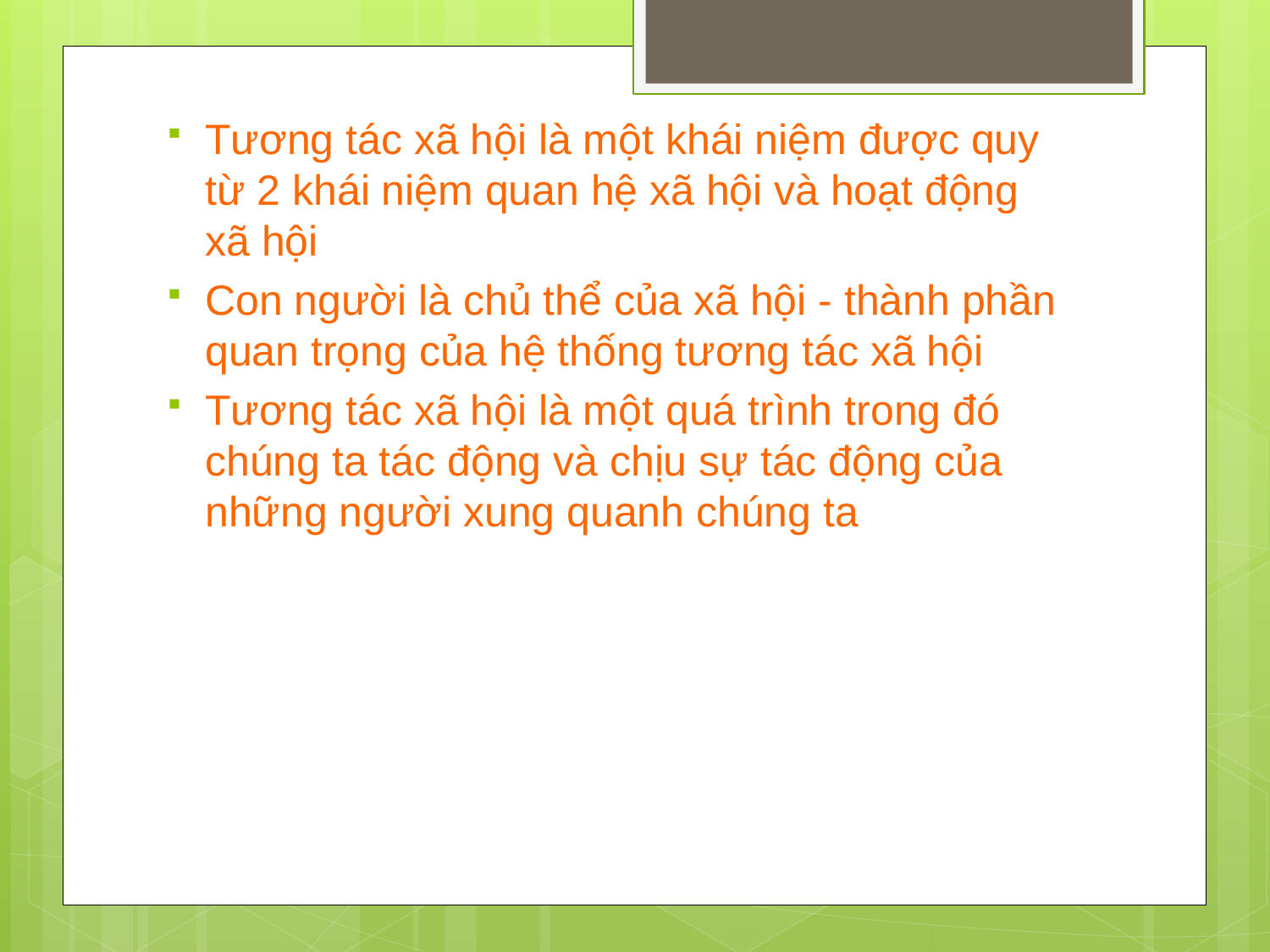

Tương tác xã hội là một khái niệm được quy từ 2 khái niệm quan hệ xã hội và hoạt động xã hội
Con người là chủ thể của xã hội - thành phần quan trọng của hệ thống tương tác xã hội
Tương tác xã hội là một quá trình trong đó chúng ta tác động và chịu sự tác động của những người xung quanh chúng ta